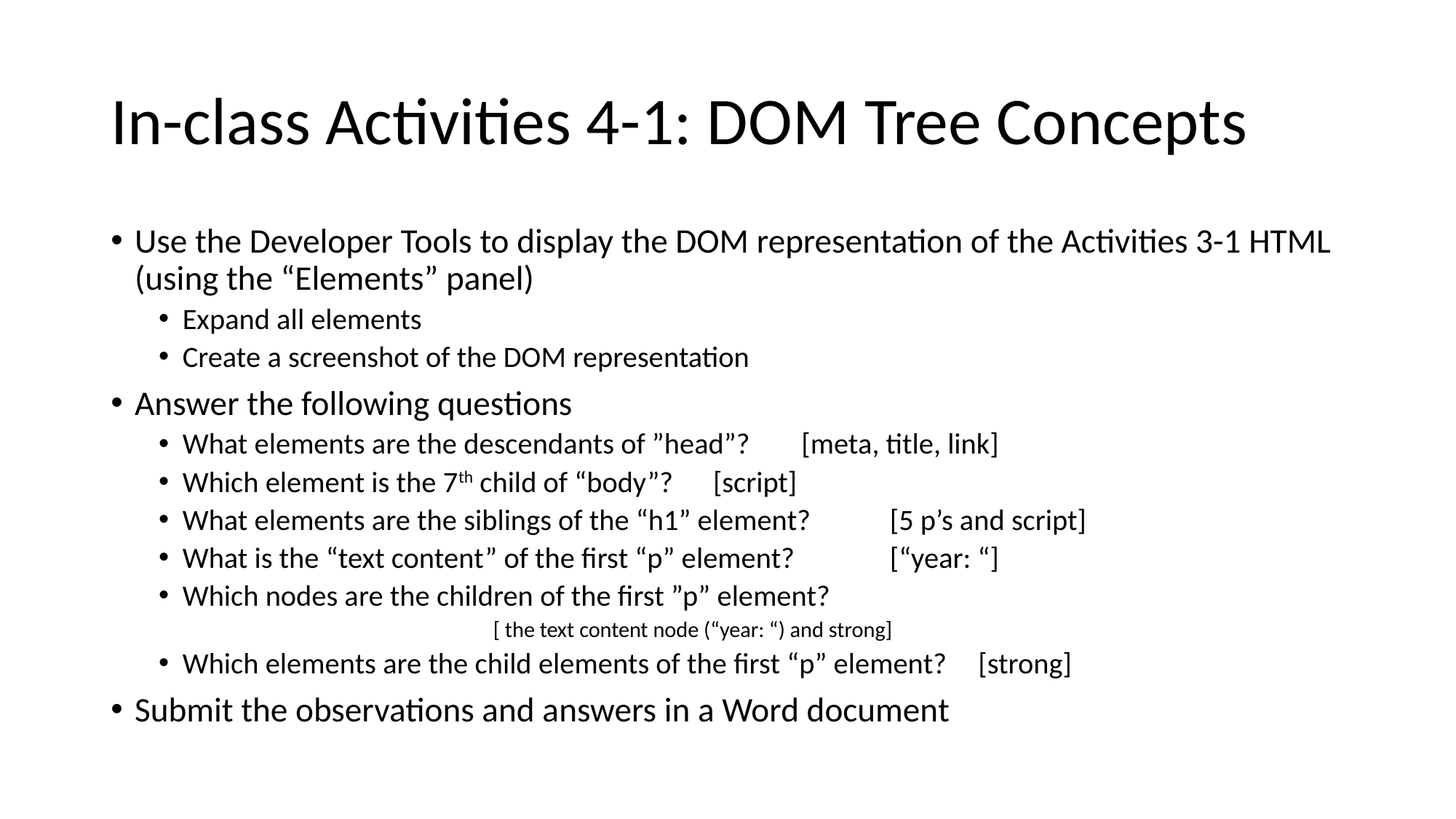

# In-class Activities 4-1: DOM Tree Concepts
Use the Developer Tools to display the DOM representation of the Activities 3-1 HTML (using the “Elements” panel)
Expand all elements
Create a screenshot of the DOM representation
Answer the following questions
What elements are the descendants of ”head”? 			[meta, title, link]
Which element is the 7th child of “body”?				[script]
What elements are the siblings of the “h1” element? 		[5 p’s and script]
What is the “text content” of the first “p” element? 		[“year: “]
Which nodes are the children of the first ”p” element?
			[ the text content node (“year: “) and strong]
Which elements are the child elements of the first “p” element? 	[strong]
Submit the observations and answers in a Word document